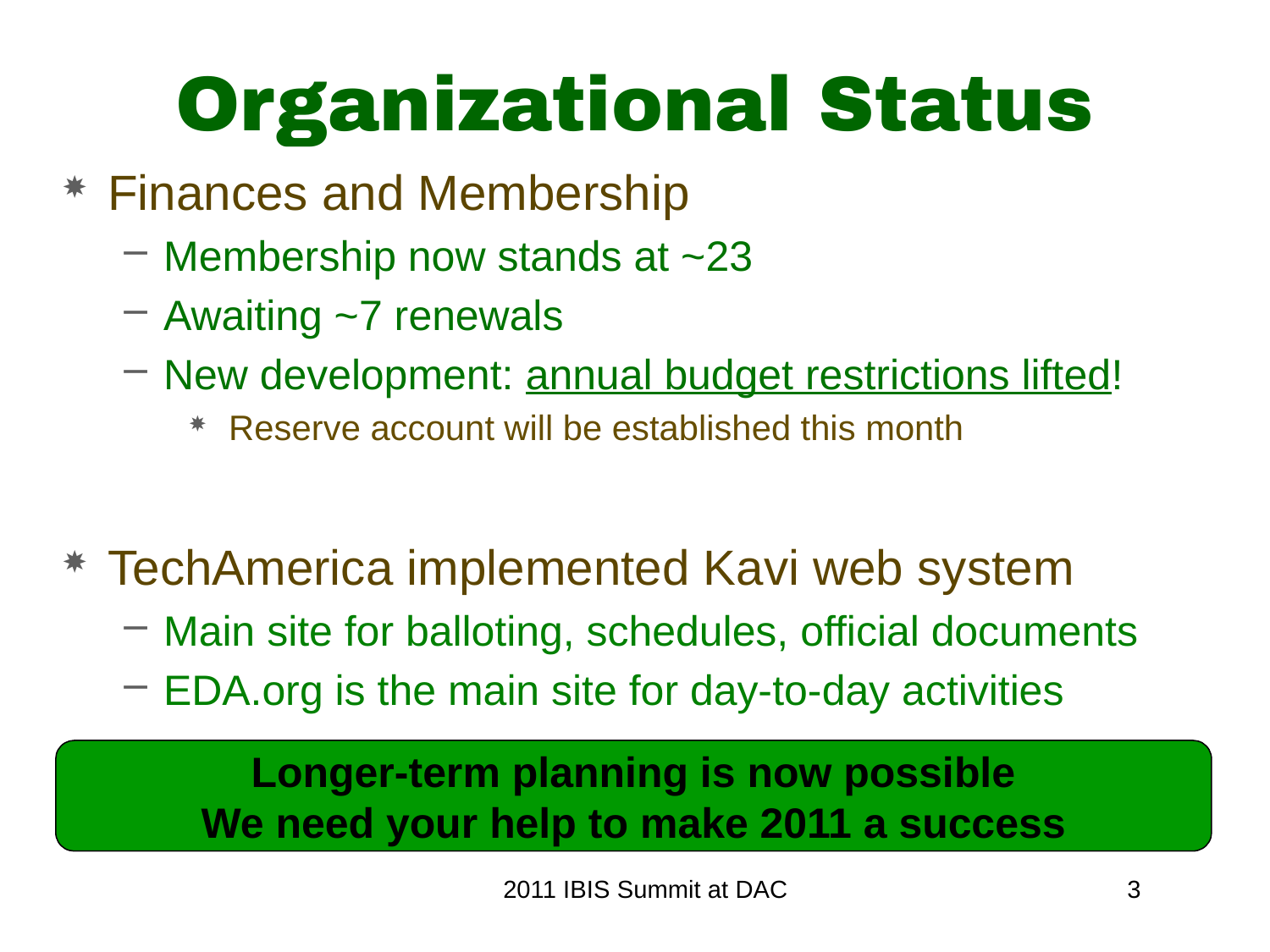

# Organizational Status
Finances and Membership
Membership now stands at ~23
Awaiting ~7 renewals
New development: annual budget restrictions lifted!
 Reserve account will be established this month

TechAmerica implemented Kavi web system
Main site for balloting, schedules, official documents
EDA.org is the main site for day-to-day activities
Longer-term planning is now possible
We need your help to make 2011 a success

2011 IBIS Summit at DAC

3